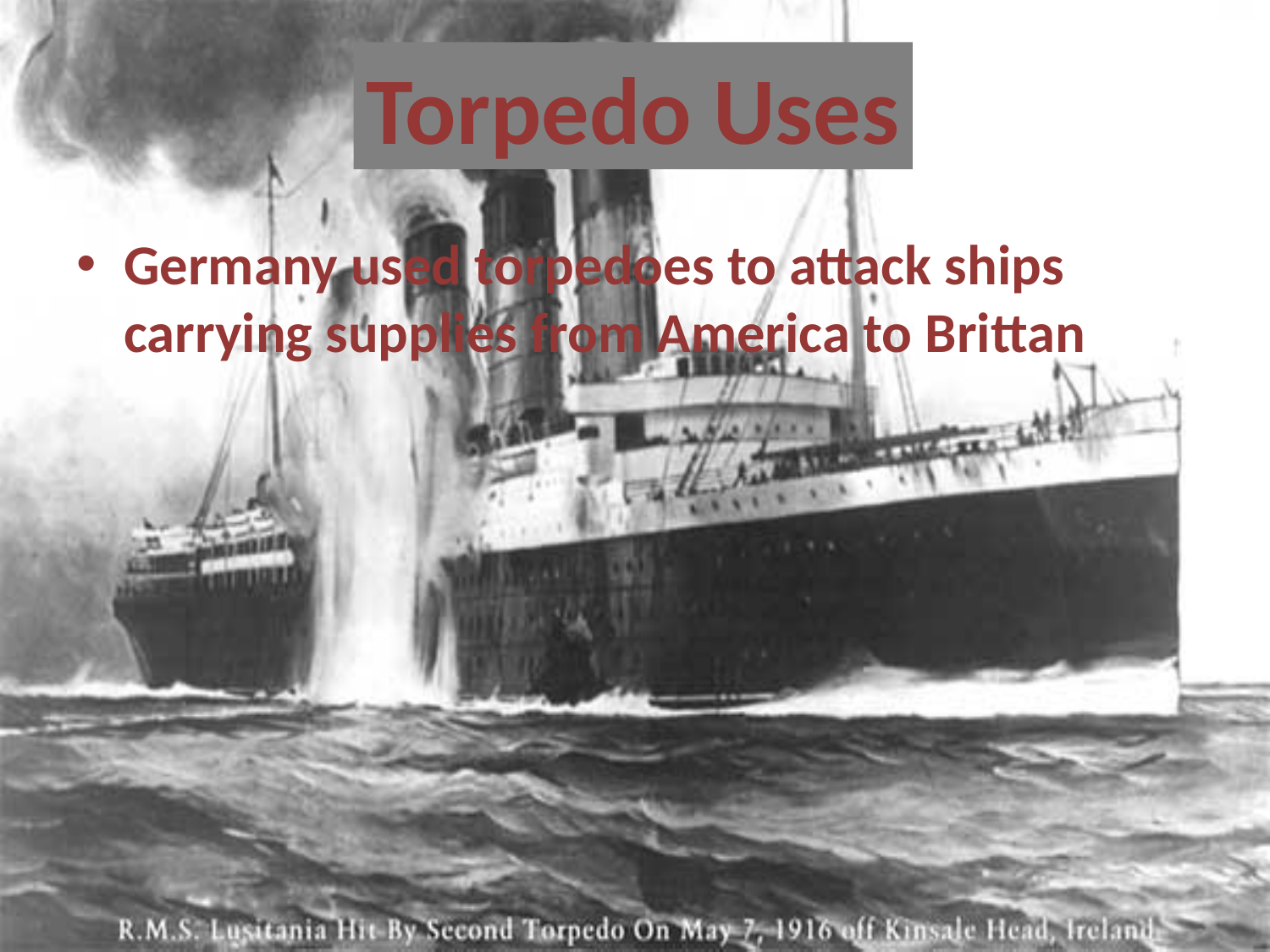

Torpedo Uses
Germany used torpedoes to attack ships carrying supplies from America to Brittan